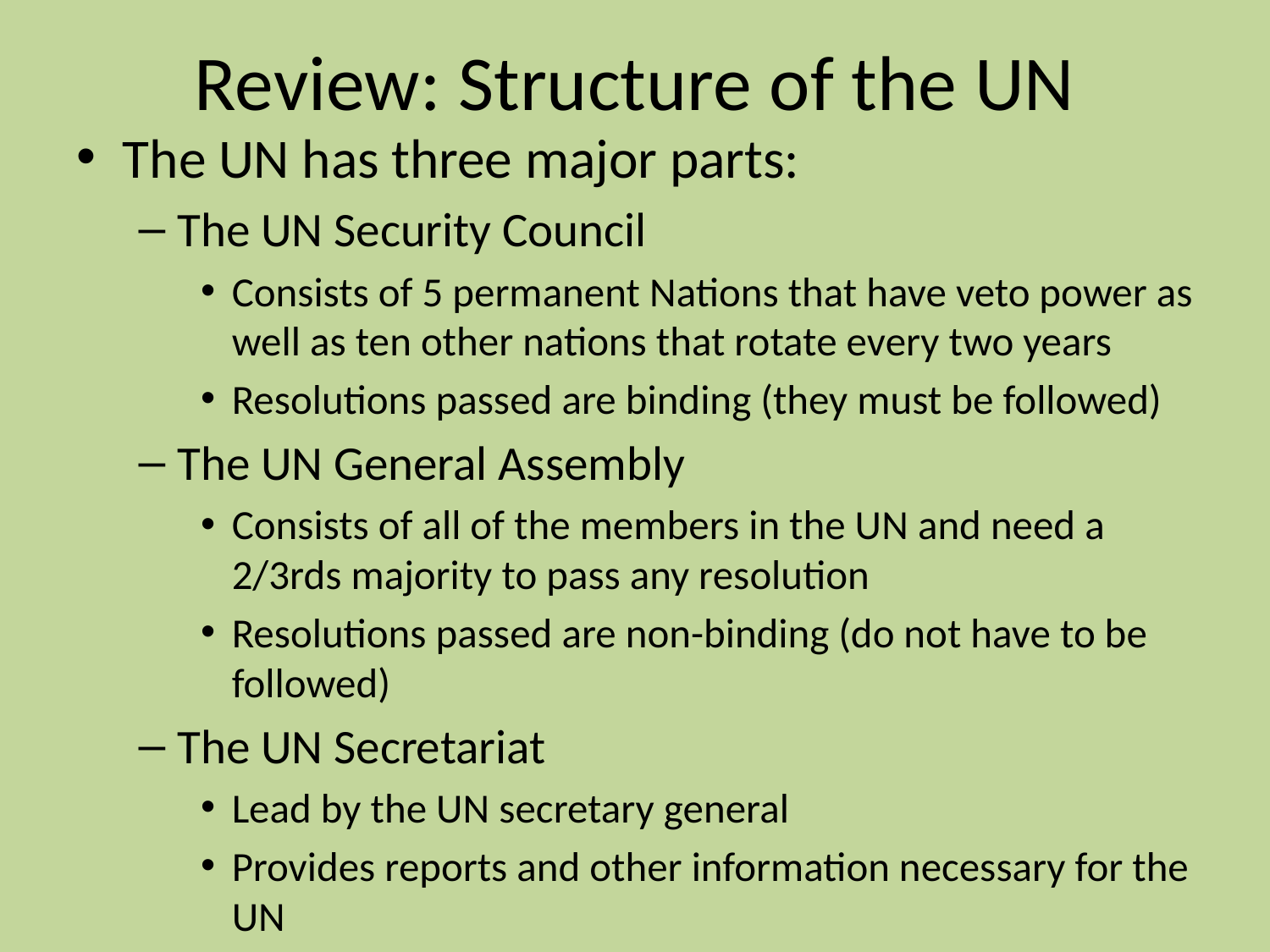

# Review: Structure of the UN
The UN has three major parts:
The UN Security Council
Consists of 5 permanent Nations that have veto power as well as ten other nations that rotate every two years
Resolutions passed are binding (they must be followed)
The UN General Assembly
Consists of all of the members in the UN and need a 2/3rds majority to pass any resolution
Resolutions passed are non-binding (do not have to be followed)
The UN Secretariat
Lead by the UN secretary general
Provides reports and other information necessary for the UN